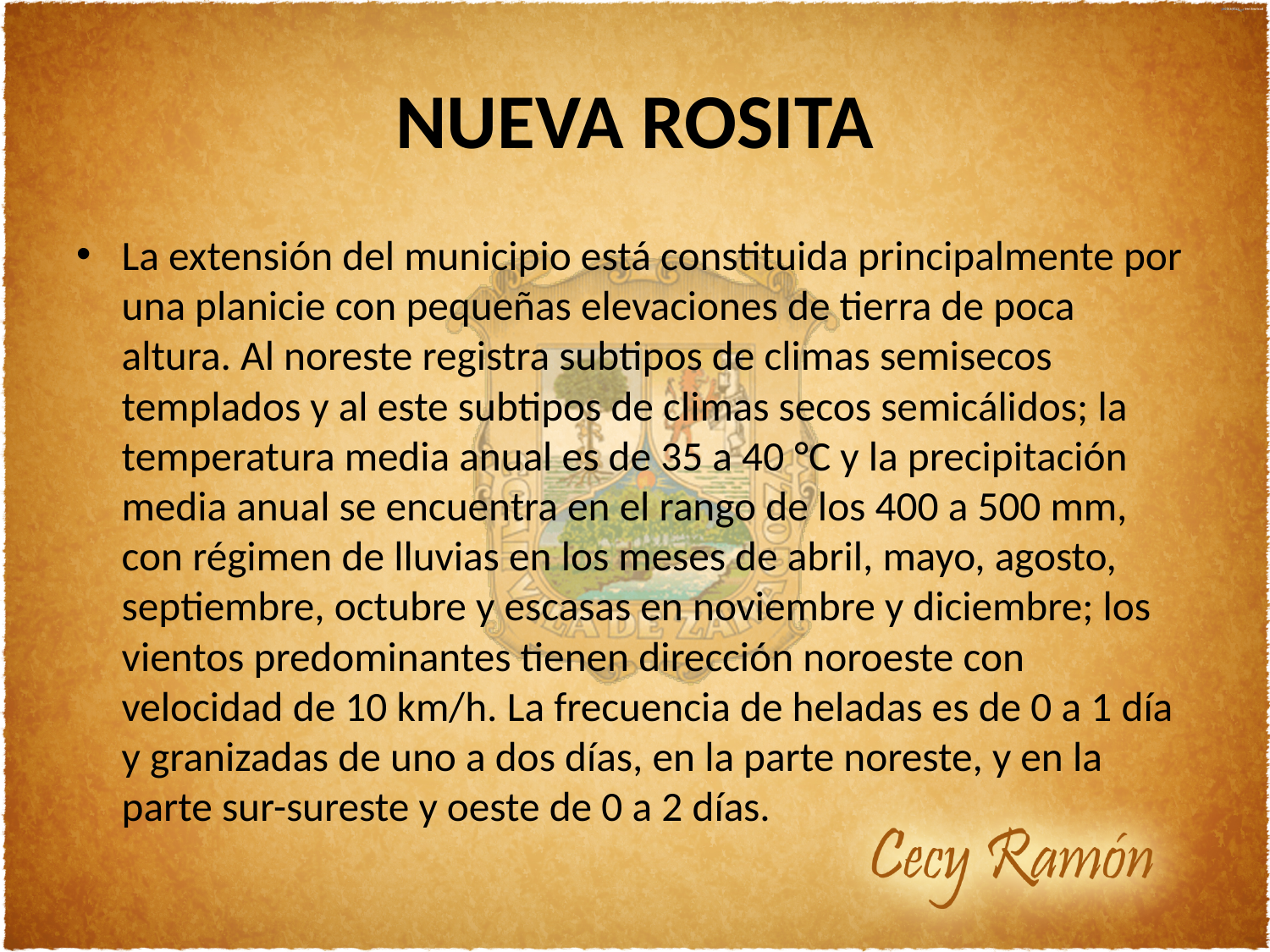

# NUEVA ROSITA
La extensión del municipio está constituida principalmente por una planicie con pequeñas elevaciones de tierra de poca altura. Al noreste registra subtipos de climas semisecos templados y al este subtipos de climas secos semicálidos; la temperatura media anual es de 35 a 40 °C y la precipitación media anual se encuentra en el rango de los 400 a 500 mm, con régimen de lluvias en los meses de abril, mayo, agosto, septiembre, octubre y escasas en noviembre y diciembre; los vientos predominantes tienen dirección noroeste con velocidad de 10 km/h. La frecuencia de heladas es de 0 a 1 día y granizadas de uno a dos días, en la parte noreste, y en la parte sur-sureste y oeste de 0 a 2 días.